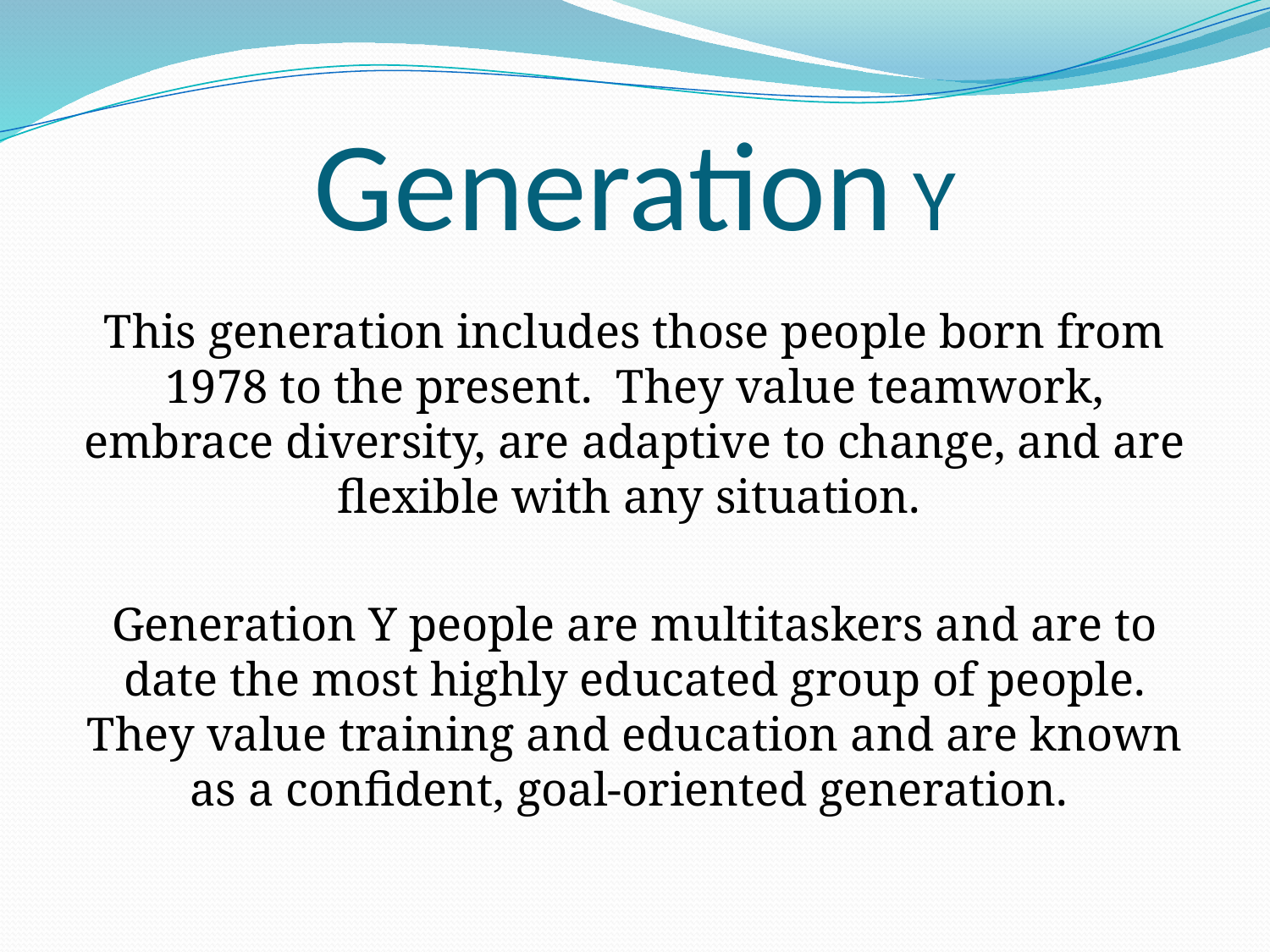

# Generation Y
This generation includes those people born from 1978 to the present.  They value teamwork, embrace diversity, are adaptive to change, and are flexible with any situation.

Generation Y people are multitaskers and are to date the most highly educated group of people. They value training and education and are known as a confident, goal-oriented generation.